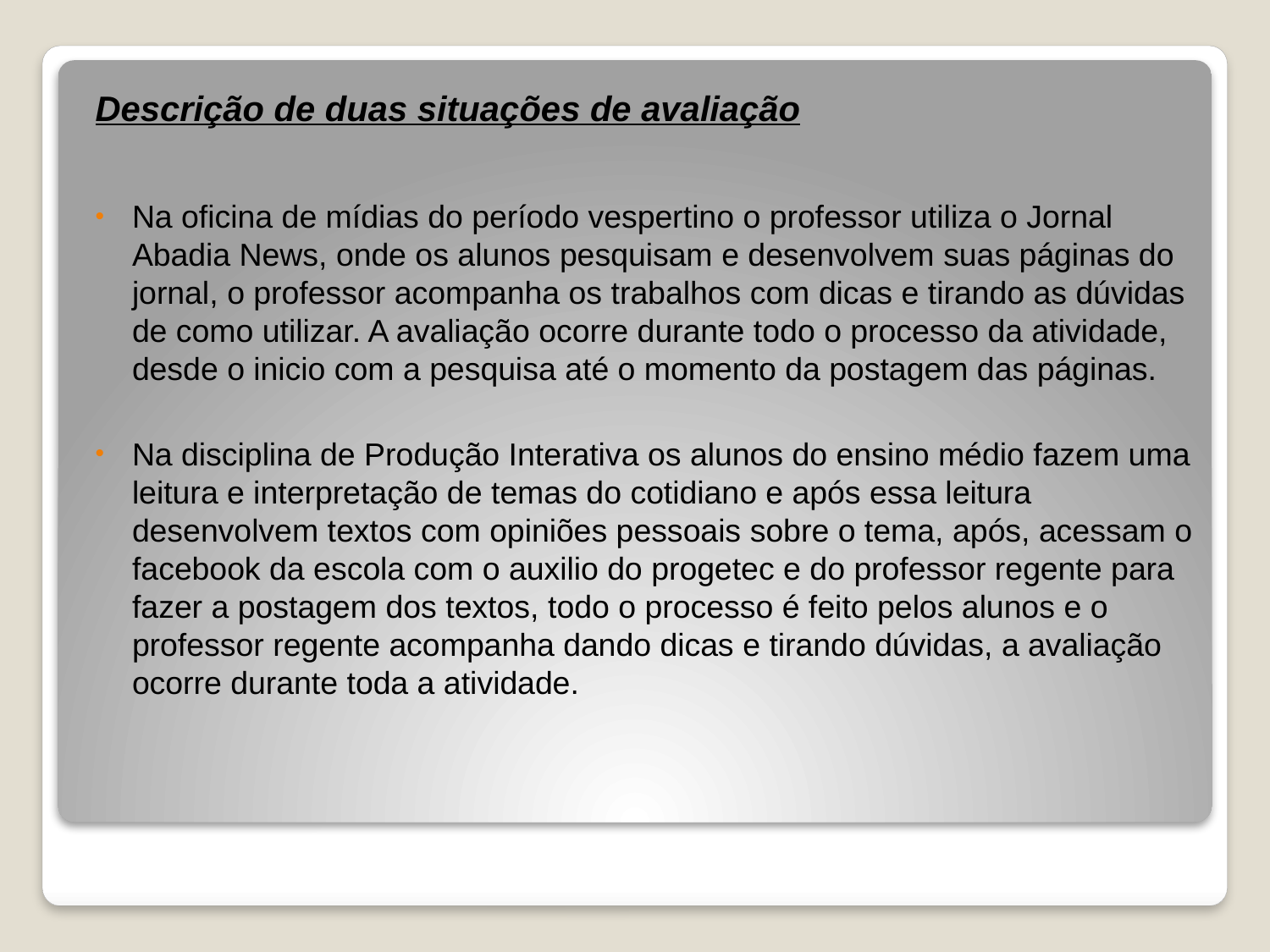

Descrição de duas situações de avaliação

Na oficina de mídias do período vespertino o professor utiliza o Jornal Abadia News, onde os alunos pesquisam e desenvolvem suas páginas do jornal, o professor acompanha os trabalhos com dicas e tirando as dúvidas de como utilizar. A avaliação ocorre durante todo o processo da atividade, desde o inicio com a pesquisa até o momento da postagem das páginas.

Na disciplina de Produção Interativa os alunos do ensino médio fazem uma leitura e interpretação de temas do cotidiano e após essa leitura desenvolvem textos com opiniões pessoais sobre o tema, após, acessam o facebook da escola com o auxilio do progetec e do professor regente para fazer a postagem dos textos, todo o processo é feito pelos alunos e o professor regente acompanha dando dicas e tirando dúvidas, a avaliação ocorre durante toda a atividade.